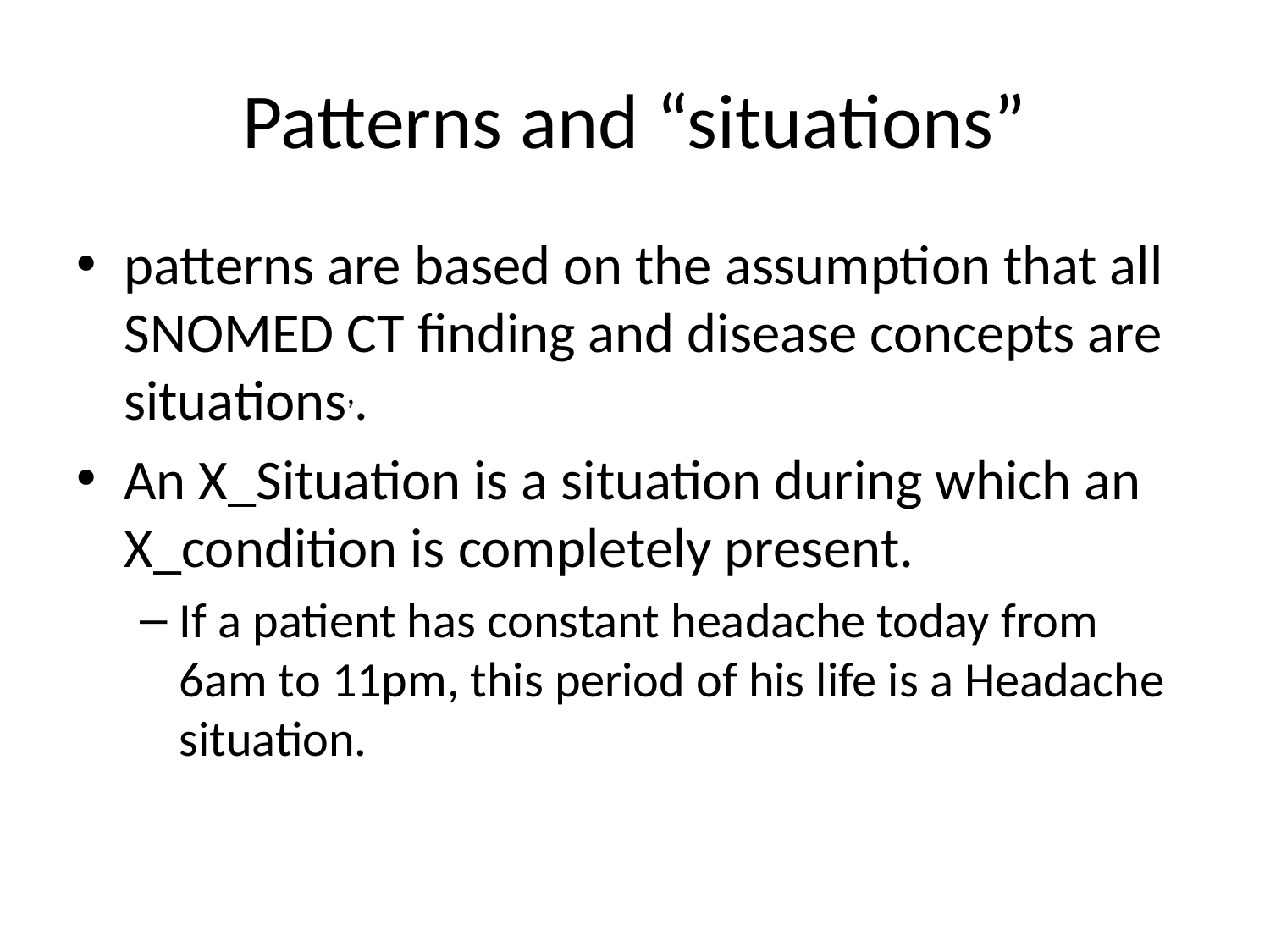

# Patterns and “situations”
patterns are based on the assumption that all SNOMED CT finding and disease concepts are situations,.
An X_Situation is a situation during which an X_condition is completely present.
If a patient has constant headache today from 6am to 11pm, this period of his life is a Headache situation.